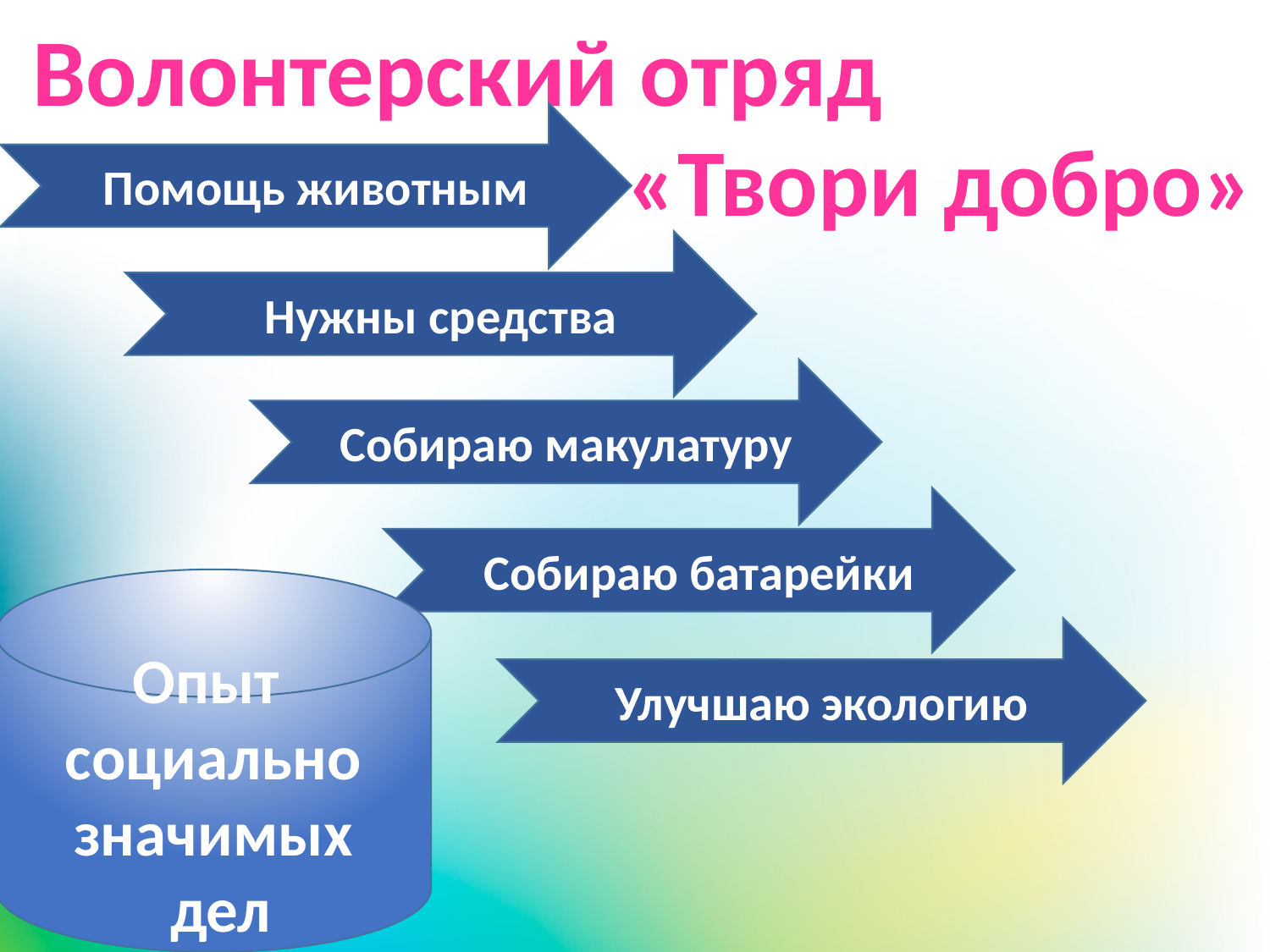

Волонтерский отряд
Помощь животным
«Твори добро»
Нужны средства
Собираю макулатуру
Собираю батарейки
Опыт
социально значимых
 дел
Улучшаю экологию